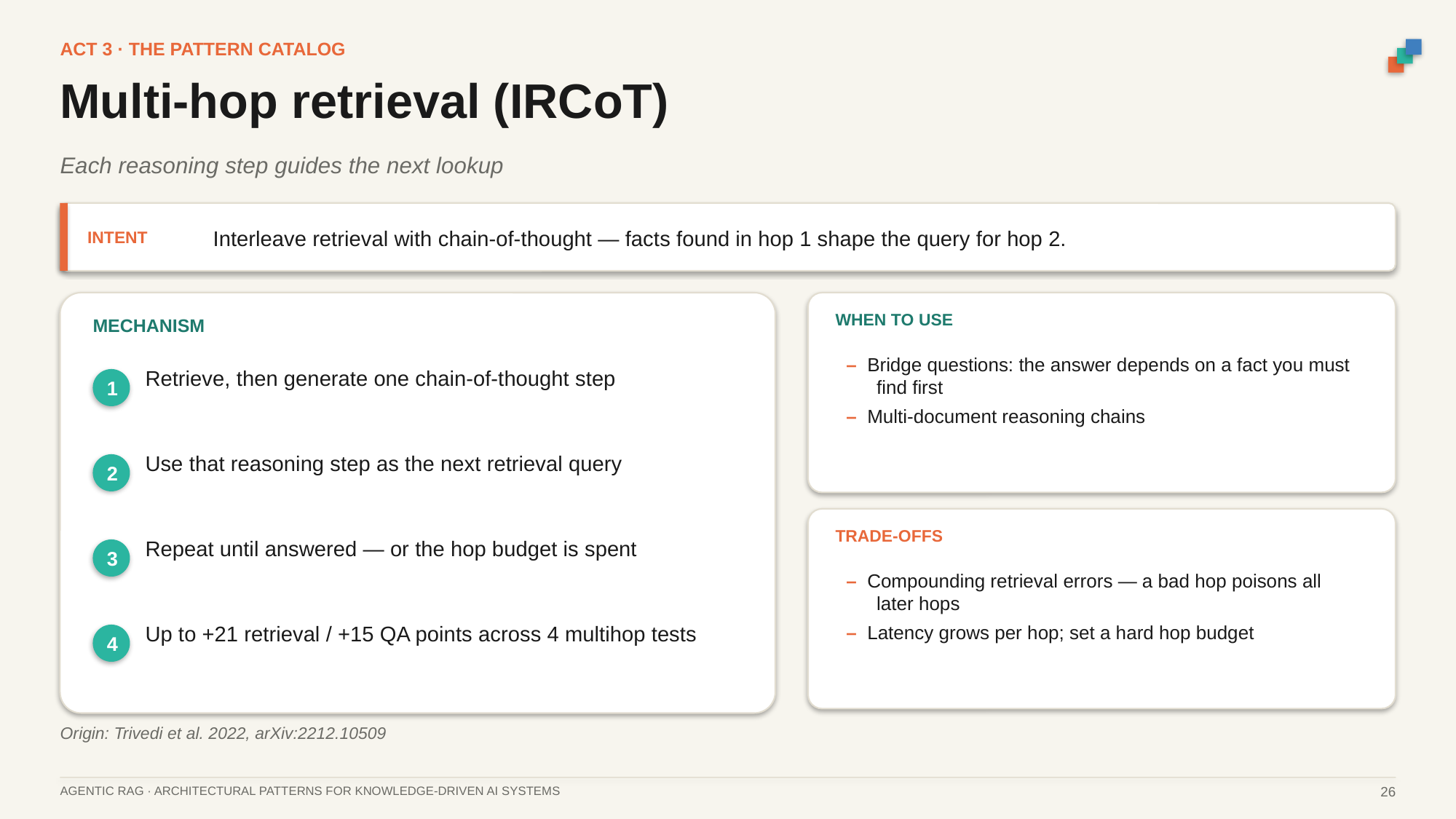

ACT 3 · THE PATTERN CATALOG

Multi-hop retrieval (IRCoT)
Each reasoning step guides the next lookup

Interleave retrieval with chain-of-thought — facts found in hop 1 shape the query for hop 2.
INTENT

WHEN TO USE
MECHANISM
–  Bridge questions: the answer depends on a fact you must find first
–  Multi-document reasoning chains
Retrieve, then generate one chain-of-thought step
1
Use that reasoning step as the next retrieval query
2

TRADE-OFFS
Repeat until answered — or the hop budget is spent
3
–  Compounding retrieval errors — a bad hop poisons all later hops
–  Latency grows per hop; set a hard hop budget
Up to +21 retrieval / +15 QA points across 4 multihop tests
4
Origin: Trivedi et al. 2022, arXiv:2212.10509

AGENTIC RAG · ARCHITECTURAL PATTERNS FOR KNOWLEDGE-DRIVEN AI SYSTEMS
26